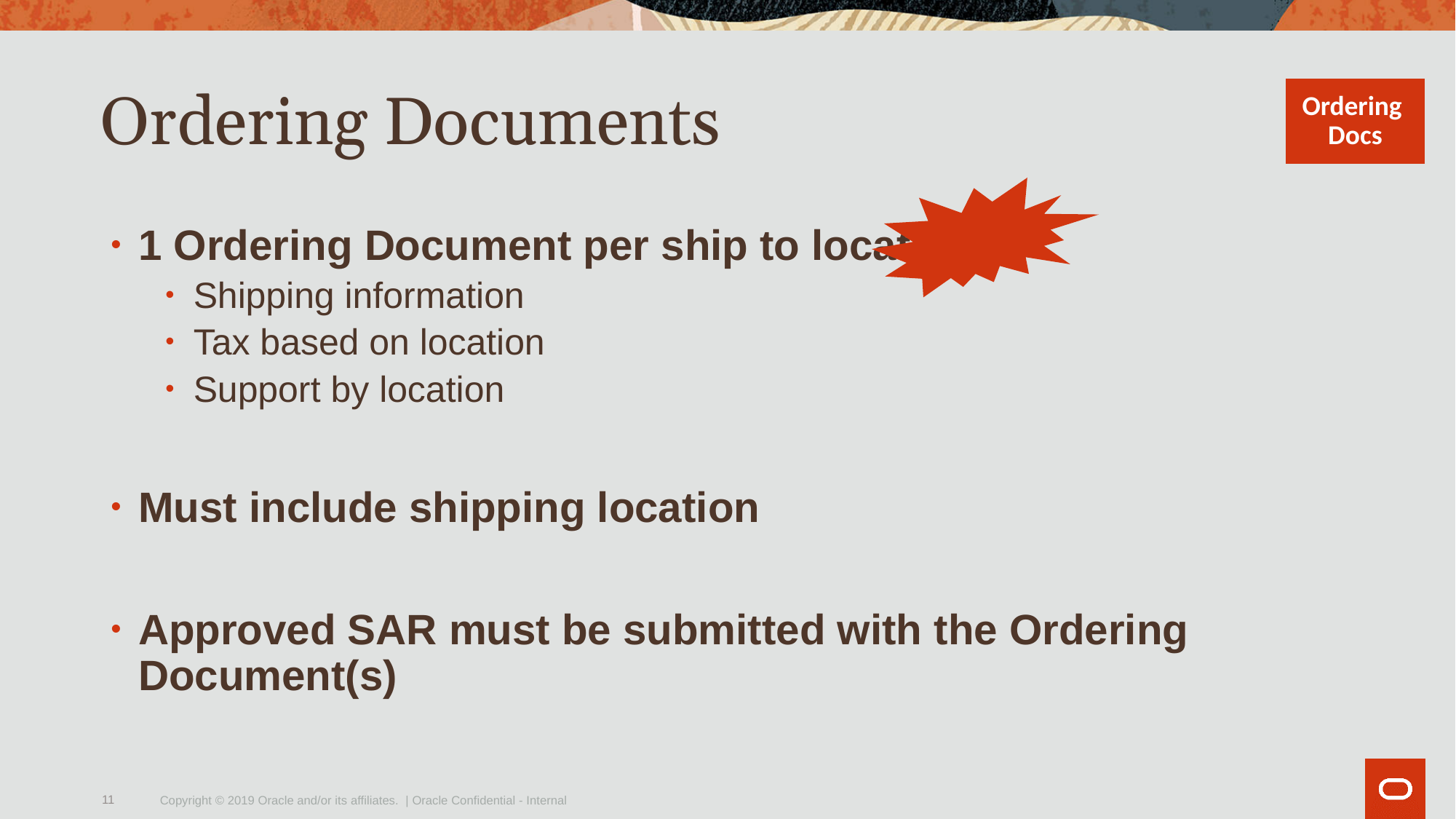

# Ordering Documents
Ordering
Docs

1 Ordering Document per ship to location
Shipping information
Tax based on location
Support by location

Must include shipping location

Approved SAR must be submitted with the Ordering Document(s)

11
Copyright © 2019 Oracle and/or its affiliates.  | Oracle Confidential - Internal